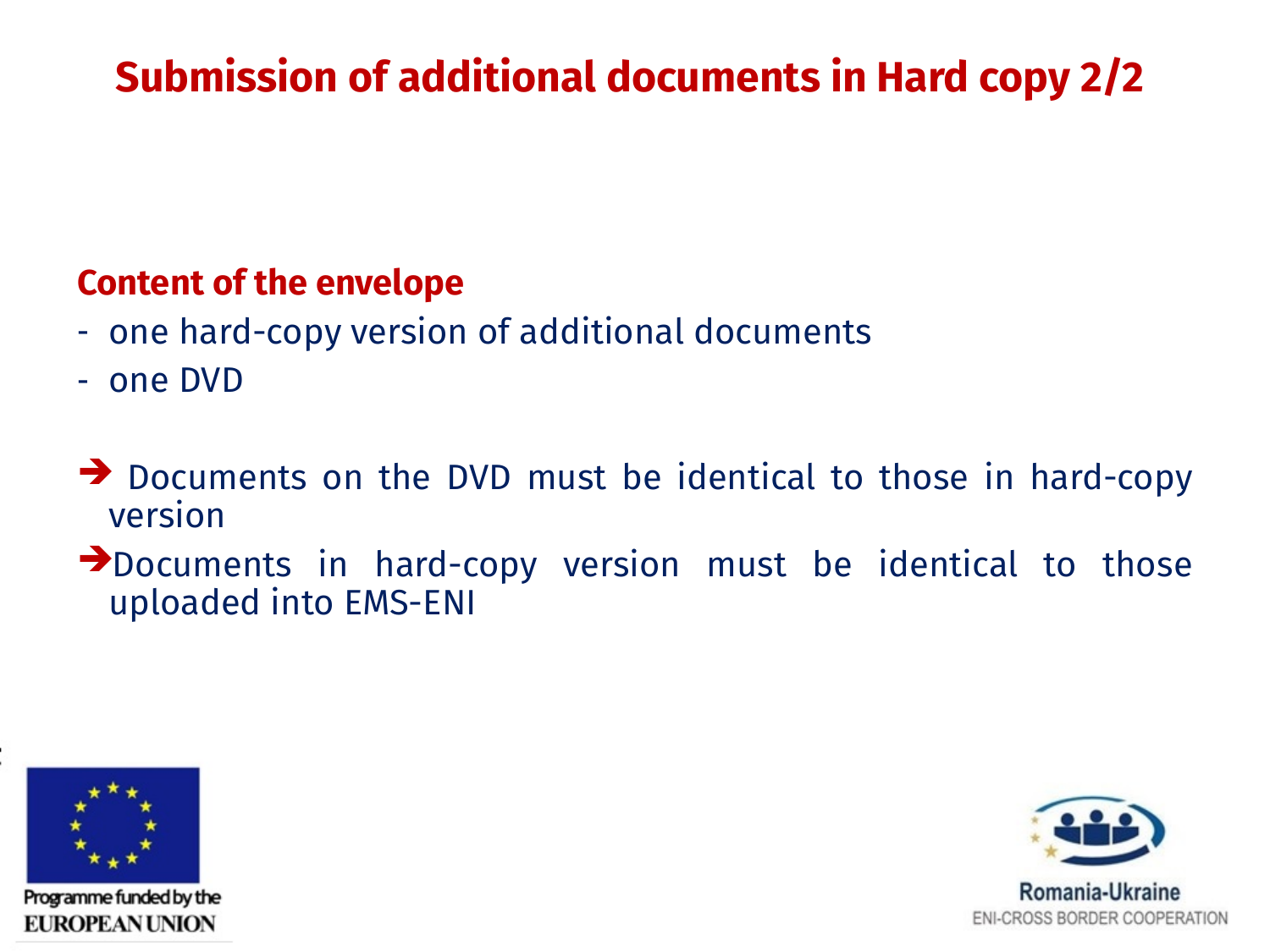

# Submission of additional documents in Hard copy 2/2

Content of the envelope
one hard-copy version of additional documents
one DVD

 Documents on the DVD must be identical to those in hard-copy version
Documents in hard-copy version must be identical to those uploaded into EMS-ENI